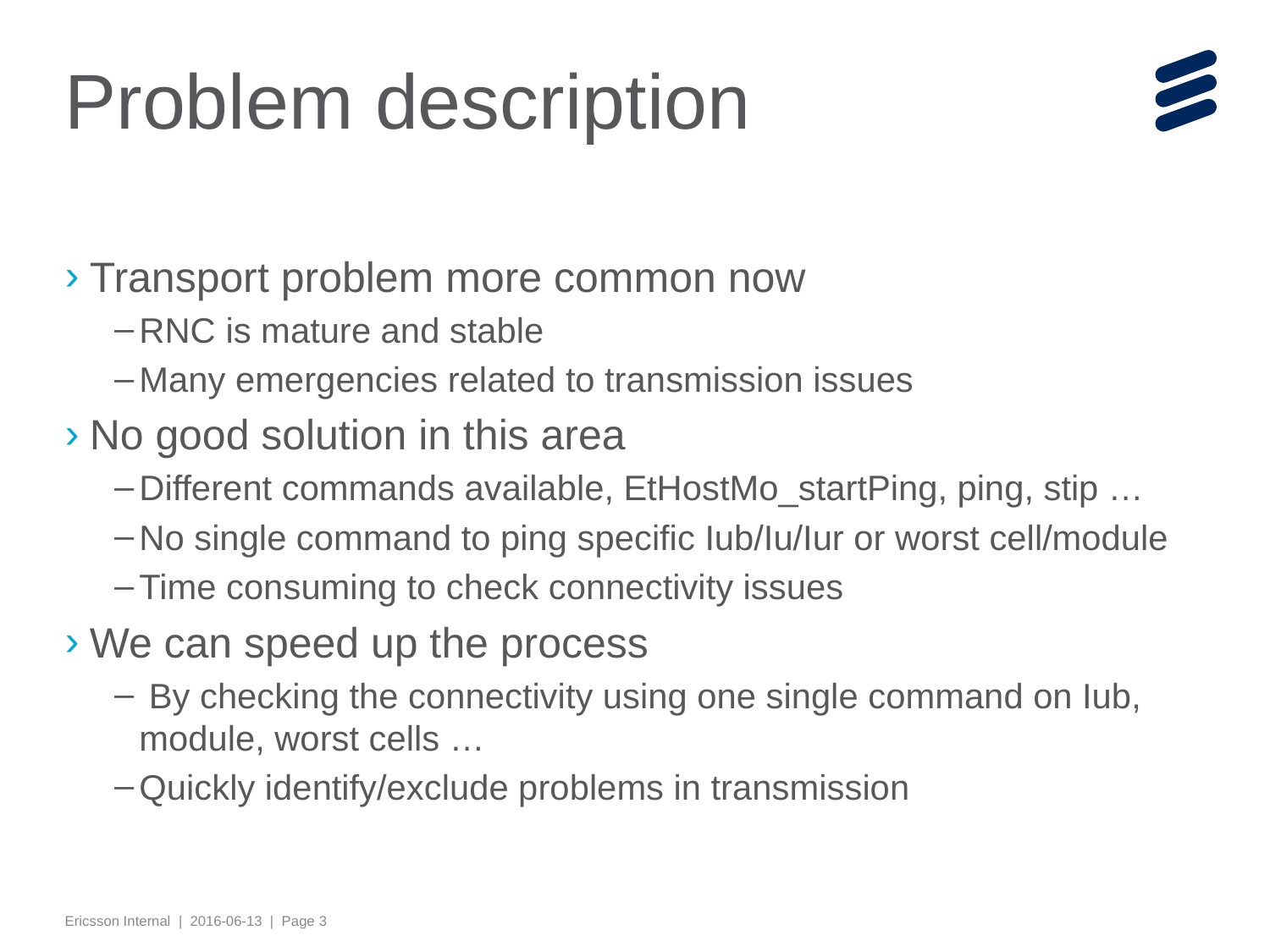

# Problem description
Transport problem more common now
RNC is mature and stable
Many emergencies related to transmission issues
No good solution in this area
Different commands available, EtHostMo_startPing, ping, stip …
No single command to ping specific Iub/Iu/Iur or worst cell/module
Time consuming to check connectivity issues
We can speed up the process
 By checking the connectivity using one single command on Iub, module, worst cells …
Quickly identify/exclude problems in transmission